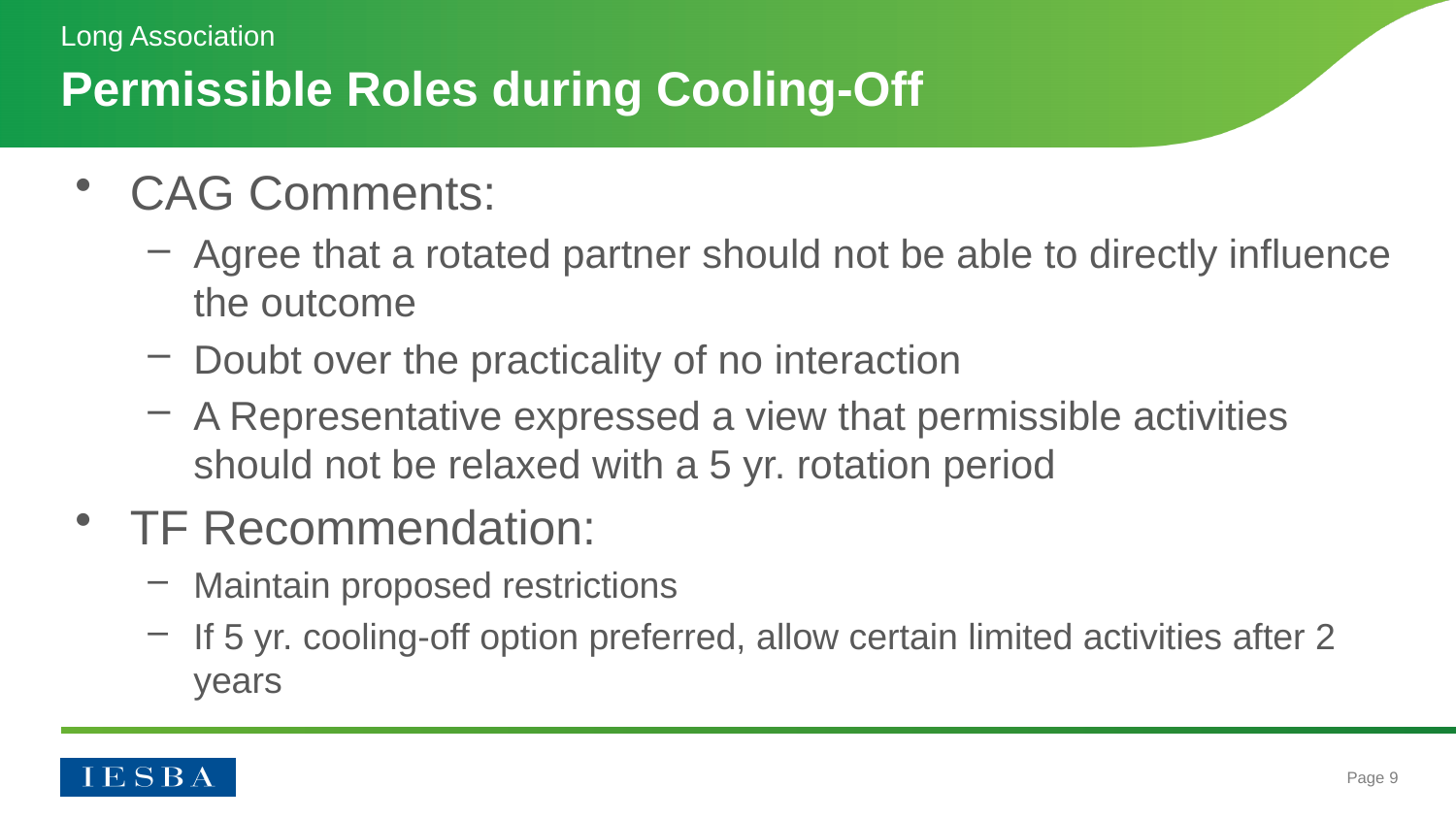

Long Association
# Permissible Roles during Cooling-Off
CAG Comments:
Agree that a rotated partner should not be able to directly influence the outcome
Doubt over the practicality of no interaction
A Representative expressed a view that permissible activities should not be relaxed with a 5 yr. rotation period
TF Recommendation:
Maintain proposed restrictions
If 5 yr. cooling-off option preferred, allow certain limited activities after 2 years